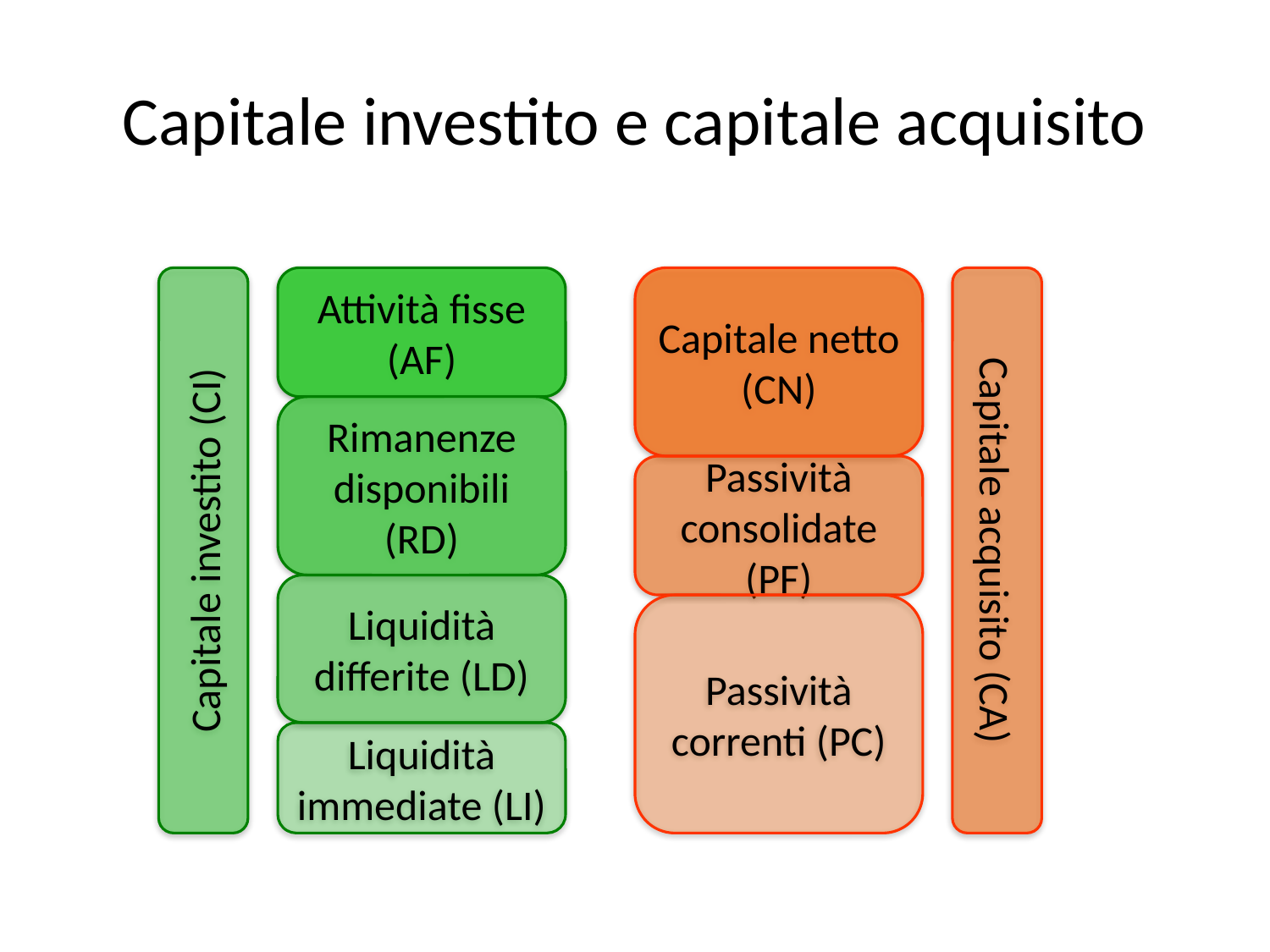

# Capitale investito e capitale acquisito
Capitale investito (CI)
Attività fisse (AF)
Capitale netto (CN)
Capitale acquisito (CA)
Rimanenze disponibili (RD)
Passività consolidate (PF)
Liquidità differite (LD)
Passività correnti (PC)
Liquidità immediate (LI)